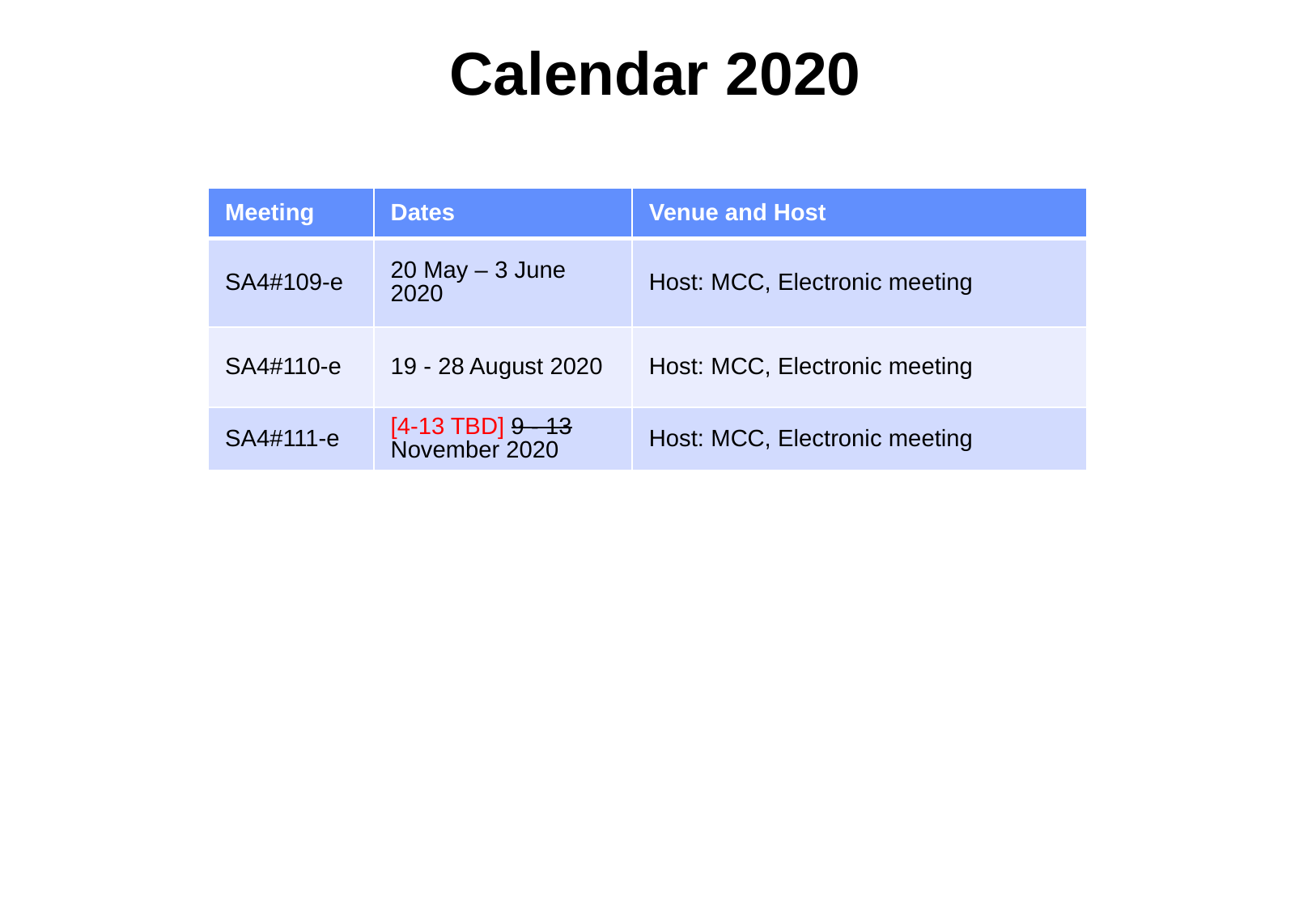

# Calendar 2020
| Meeting | Dates | Venue and Host |
| --- | --- | --- |
| SA4#109-e | 20 May – 3 June 2020 | Host: MCC, Electronic meeting |
| SA4#110-e | 19 - 28 August 2020 | Host: MCC, Electronic meeting |
| SA4#111-e | [4-13 TBD] 9 - 13 November 2020 | Host: MCC, Electronic meeting |